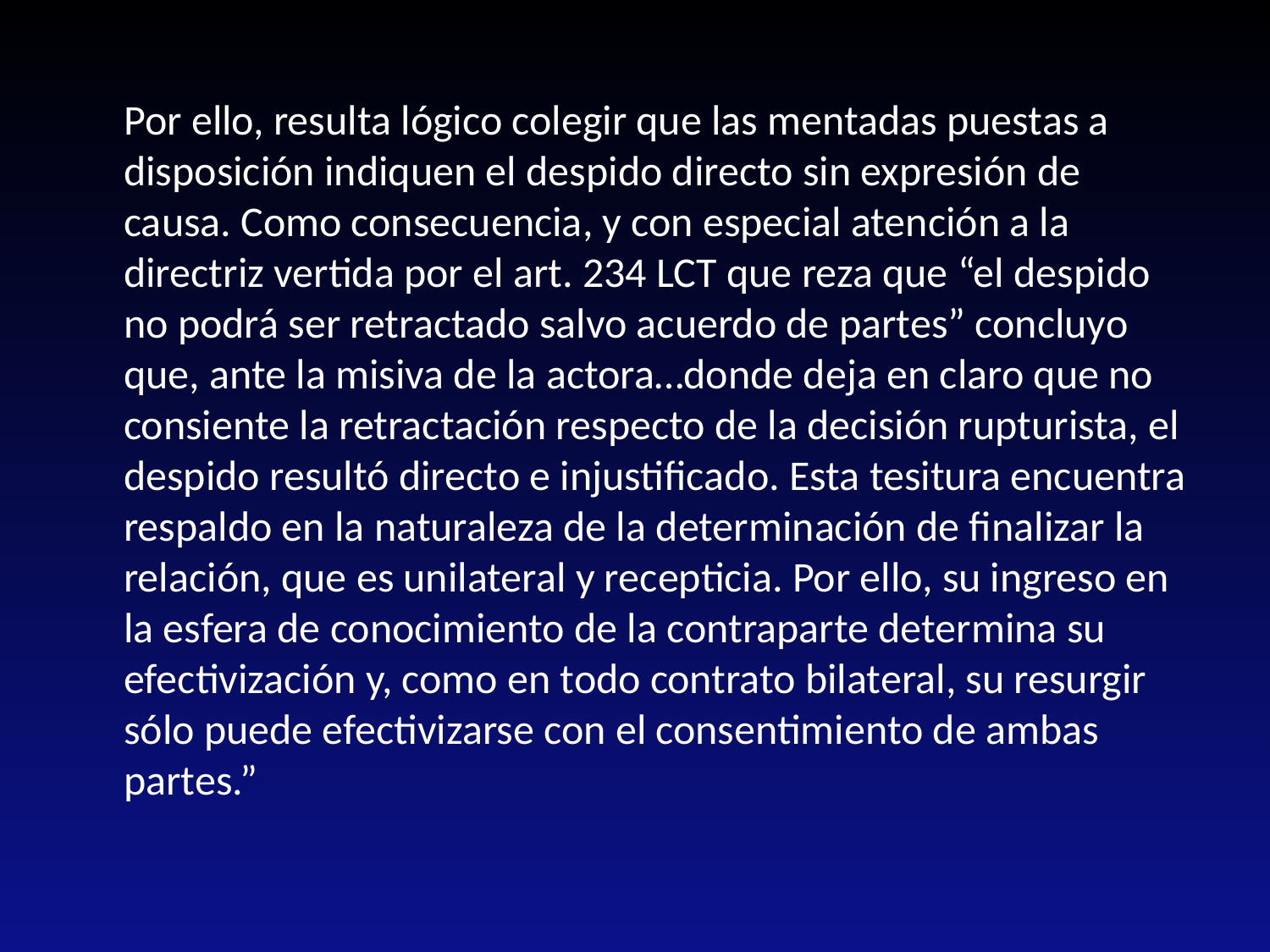

Por ello, resulta lógico colegir que las mentadas puestas a disposición indiquen el despido directo sin expresión de causa. Como consecuencia, y con especial atención a la directriz vertida por el art. 234 LCT que reza que “el despido no podrá ser retractado salvo acuerdo de partes” concluyo que, ante la misiva de la actora…donde deja en claro que no consiente la retractación respecto de la decisión rupturista, el despido resultó directo e injustificado. Esta tesitura encuentra respaldo en la naturaleza de la determinación de finalizar la relación, que es unilateral y recepticia. Por ello, su ingreso en la esfera de conocimiento de la contraparte determina su efectivización y, como en todo contrato bilateral, su resurgir sólo puede efectivizarse con el consentimiento de ambas partes.”